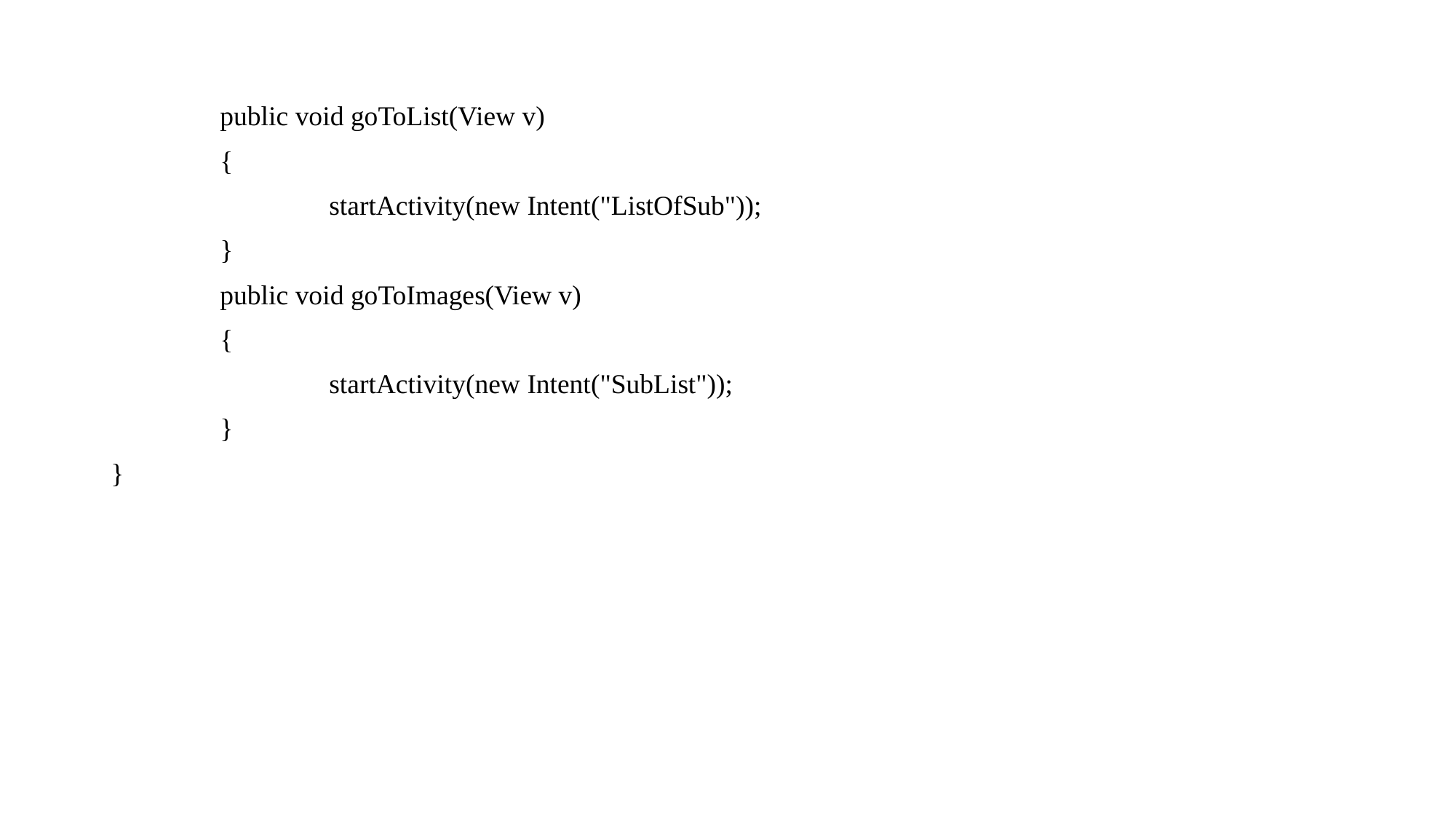

public void goToList(View v)
	{
		startActivity(new Intent("ListOfSub"));
	}
	public void goToImages(View v)
	{
		startActivity(new Intent("SubList"));
	}
}